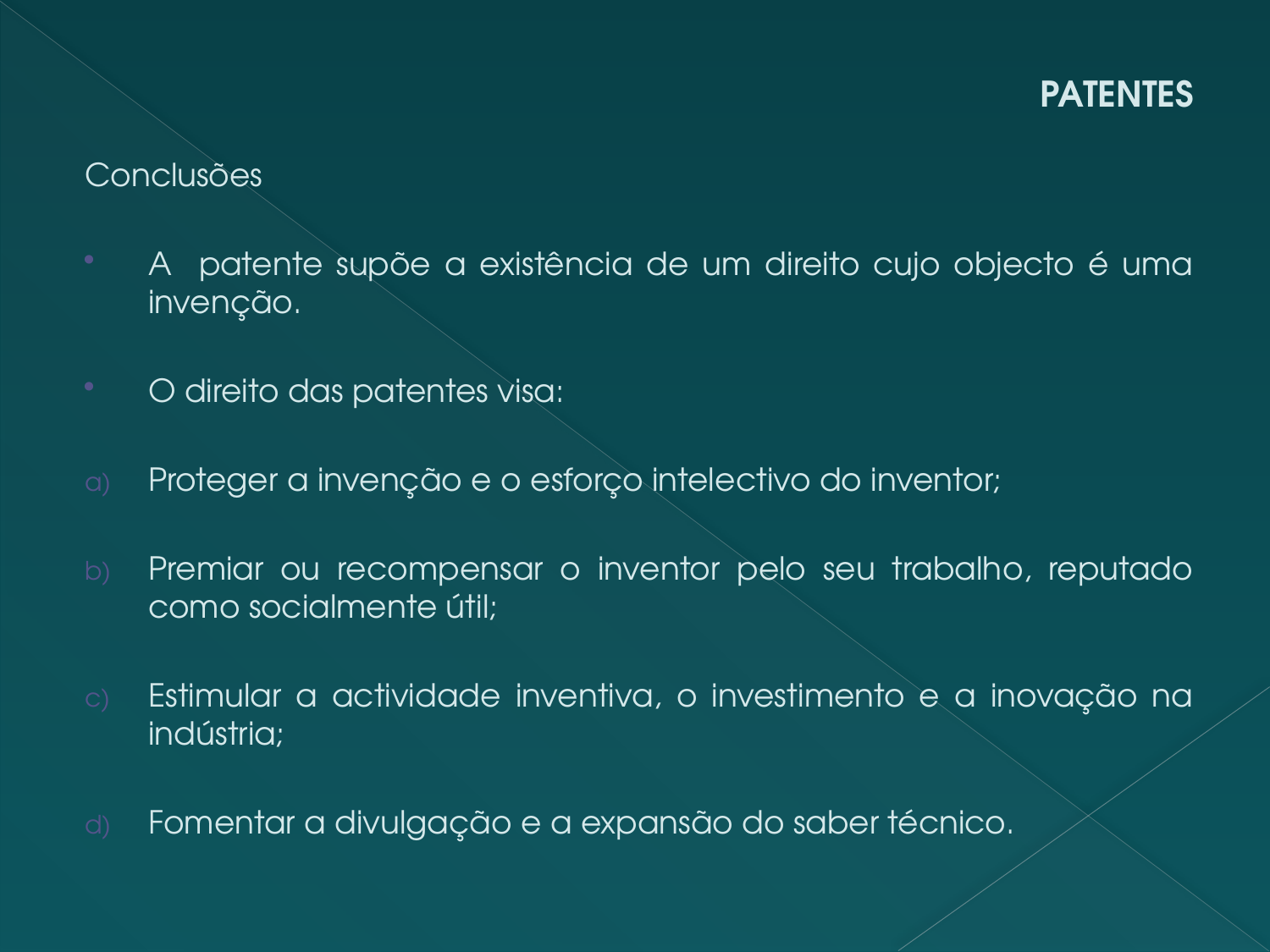

# PATENTES
Conclusões

A  patente supõe a existência de um direito cujo objecto é uma invenção.

O direito das patentes visa:

Proteger a invenção e o esforço intelectivo do inventor;

Premiar ou recompensar o inventor pelo seu trabalho, reputado como socialmente útil;

Estimular a actividade inventiva, o investimento e a inovação na indústria;

Fomentar a divulgação e a expansão do saber técnico.